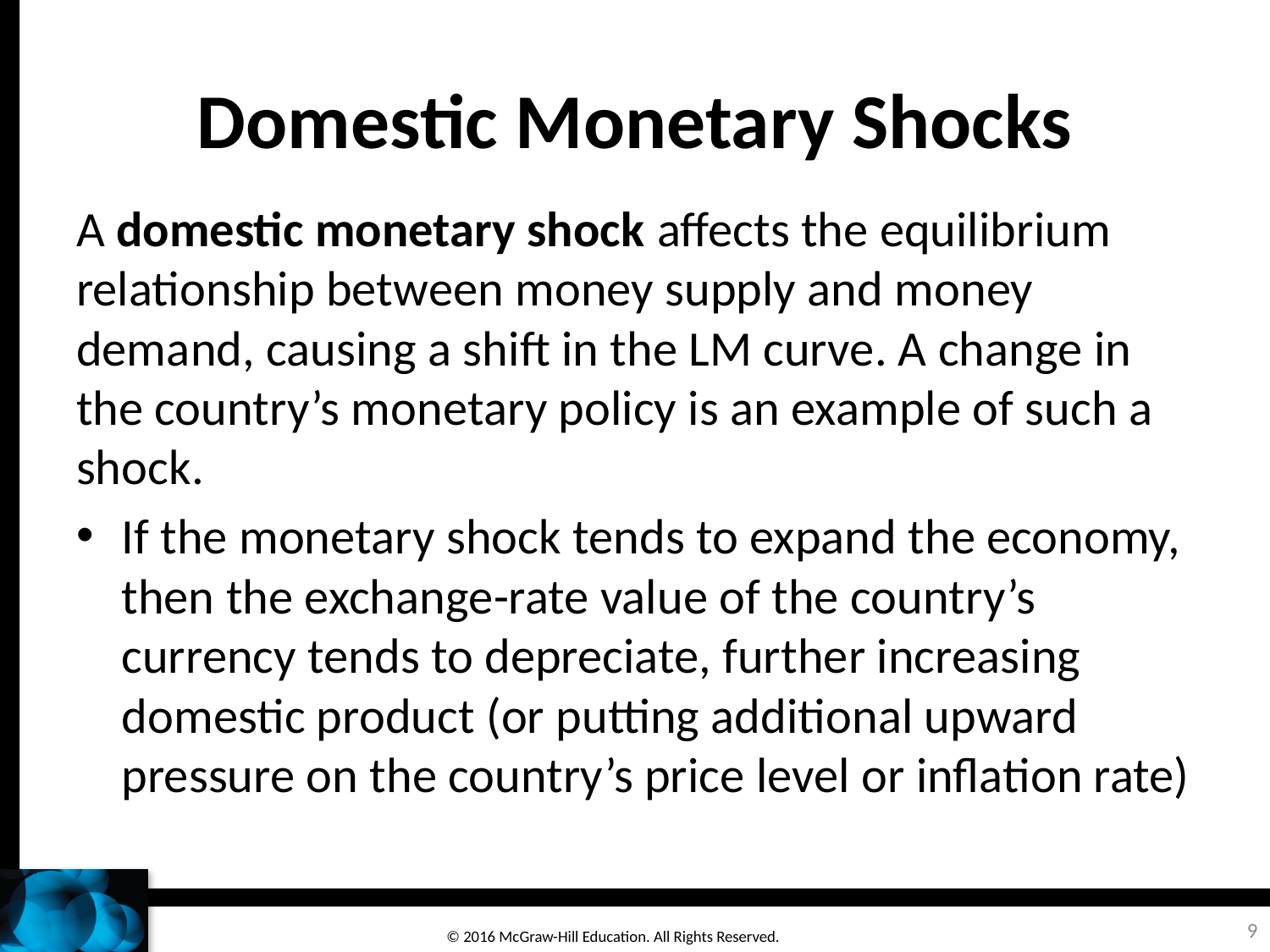

# Domestic Monetary Shocks
A domestic monetary shock affects the equilibrium relationship between money supply and money demand, causing a shift in the LM curve. A change in the country’s monetary policy is an example of such a shock.
If the monetary shock tends to expand the economy, then the exchange-rate value of the country’s currency tends to depreciate, further increasing domestic product (or putting additional upward pressure on the country’s price level or inflation rate)

9
© 2016 McGraw-Hill Education. All Rights Reserved.